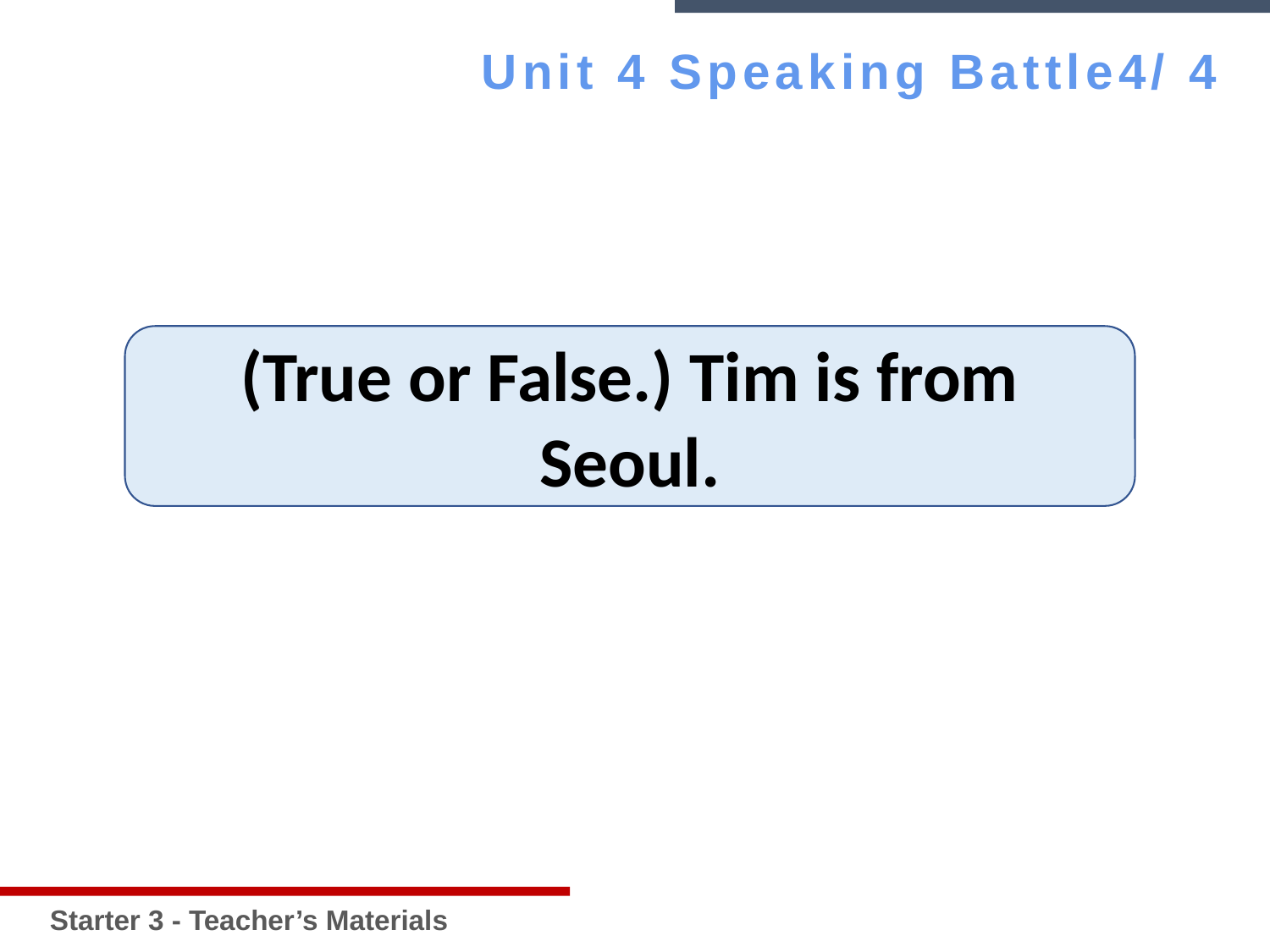

Starter 3 - Teacher’s Materials
Unit 4 Speaking Battle4/ 4
(True or False.) Tim is from Seoul.